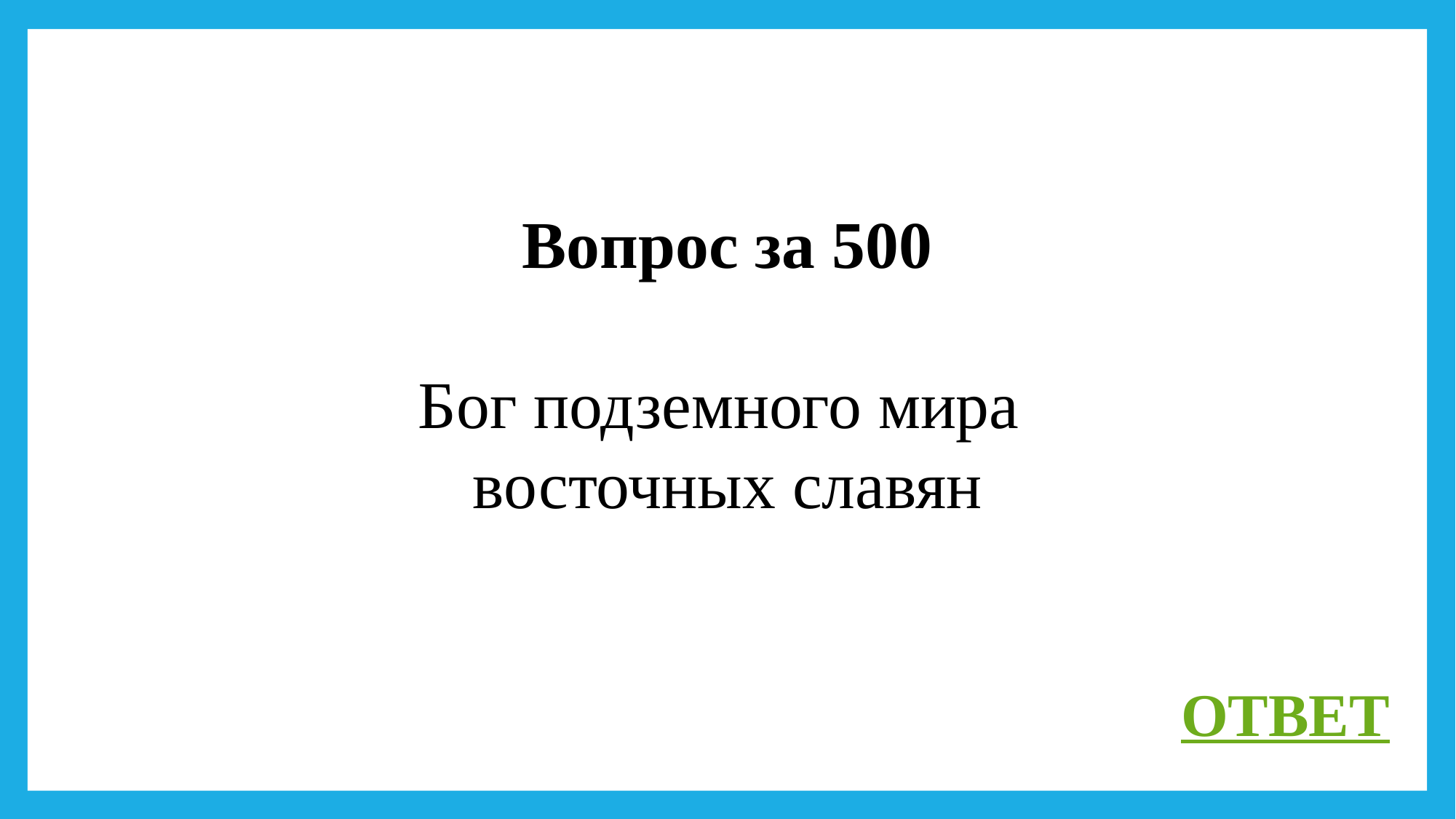

Вопрос за 500

Бог подземного мира
восточных славян
ОТВЕТ